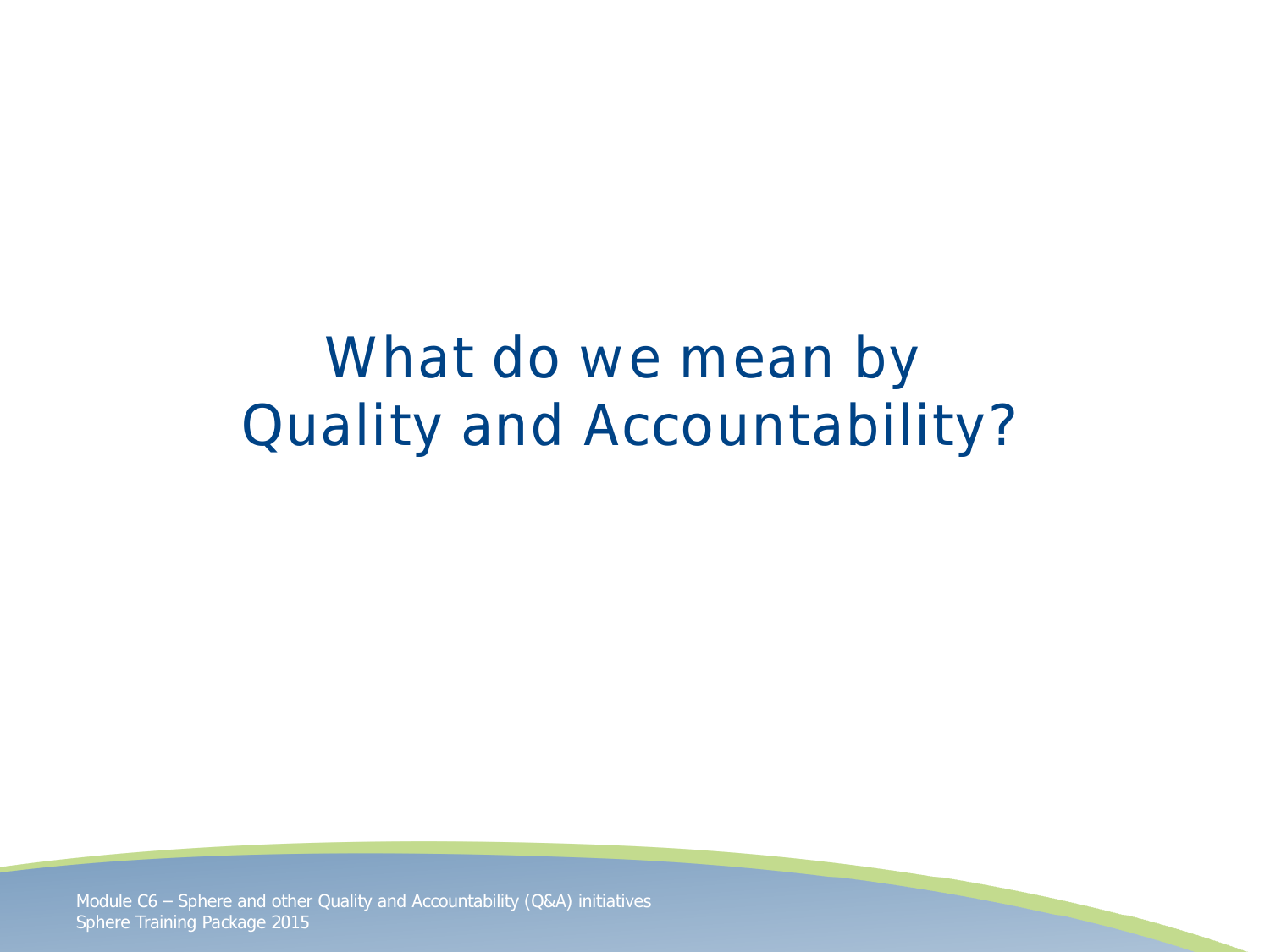

# What do we mean by Quality and Accountability?
Module C6 – Sphere and other Quality and Accountability (Q&A) initiatives
Sphere Training Package 2015